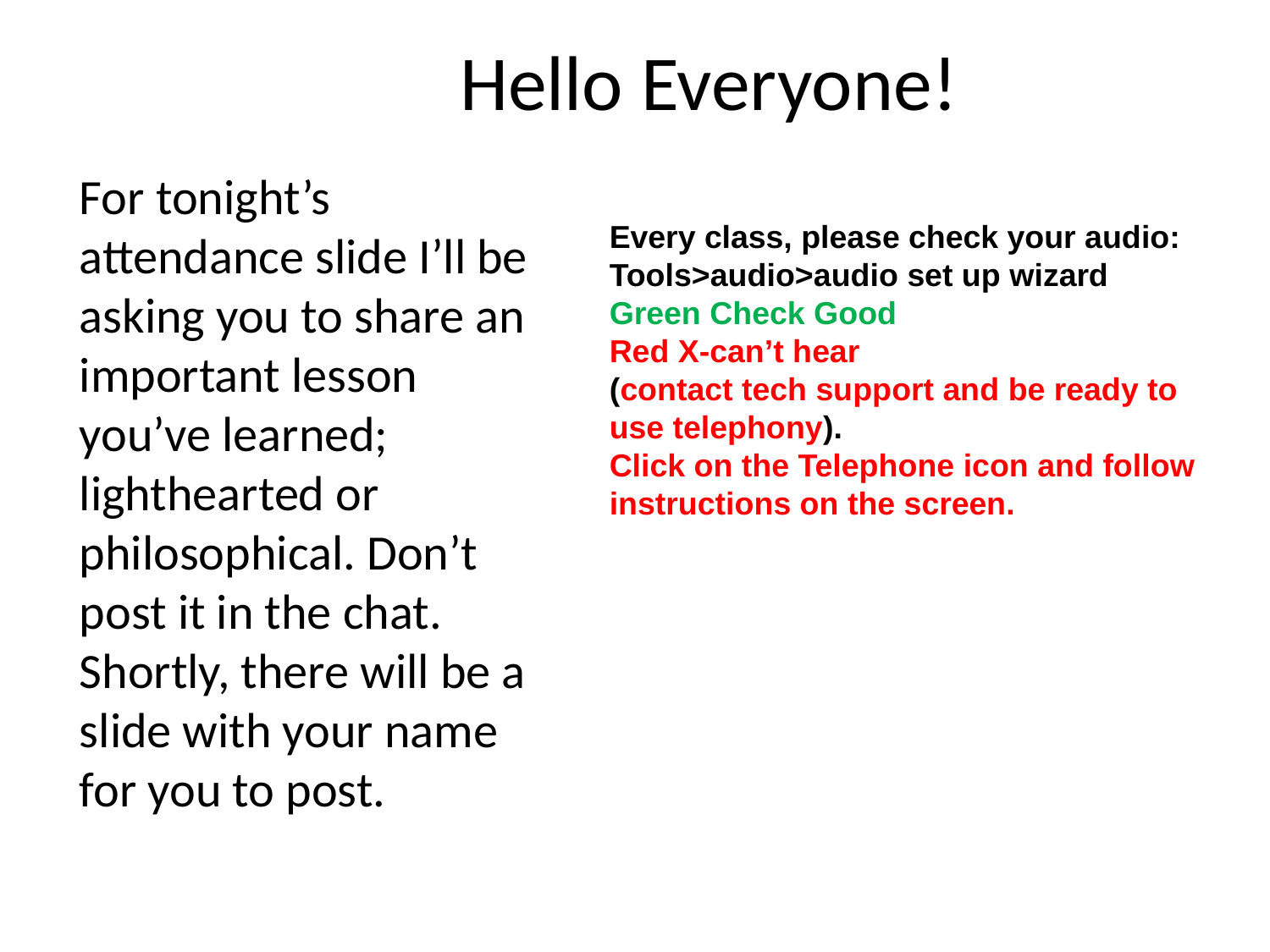

# Hello Everyone!
For tonight’s attendance slide I’ll be asking you to share an important lesson you’ve learned; lighthearted or philosophical. Don’t post it in the chat.  Shortly, there will be a slide with your name for you to post.

Every class, please check your audio: Tools>audio>audio set up wizard
Green Check Good
Red X-can’t hear
(contact tech support and be ready to use telephony).
Click on the Telephone icon and follow instructions on the screen.